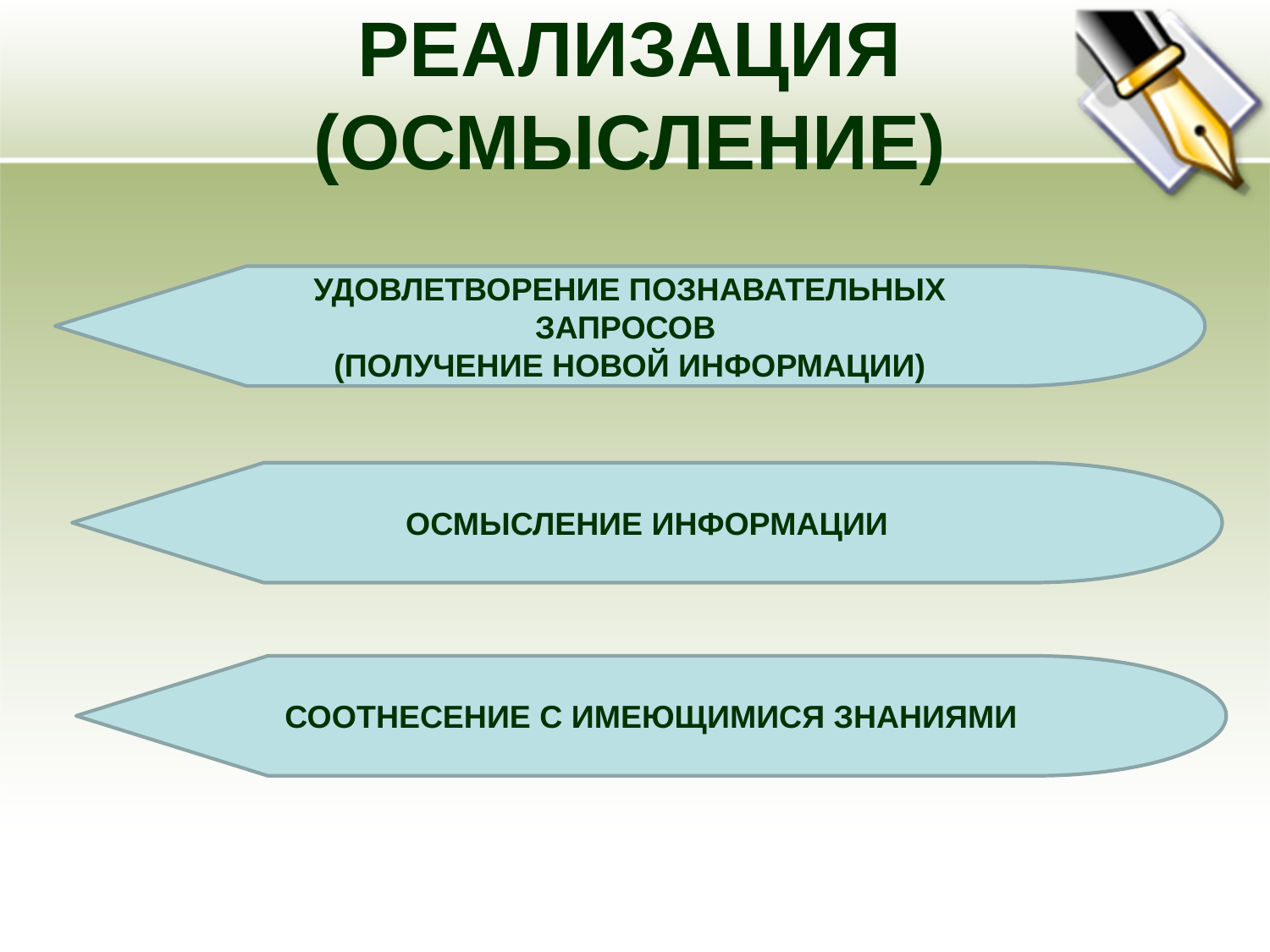

# РЕАЛИЗАЦИЯ (ОСМЫСЛЕНИЕ)
УДОВЛЕТВОРЕНИЕ ПОЗНАВАТЕЛЬНЫХ ЗАПРОСОВ
(ПОЛУЧЕНИЕ НОВОЙ ИНФОРМАЦИИ)
ОСМЫСЛЕНИЕ ИНФОРМАЦИИ
СООТНЕСЕНИЕ С ИМЕЮЩИМИСЯ ЗНАНИЯМИ